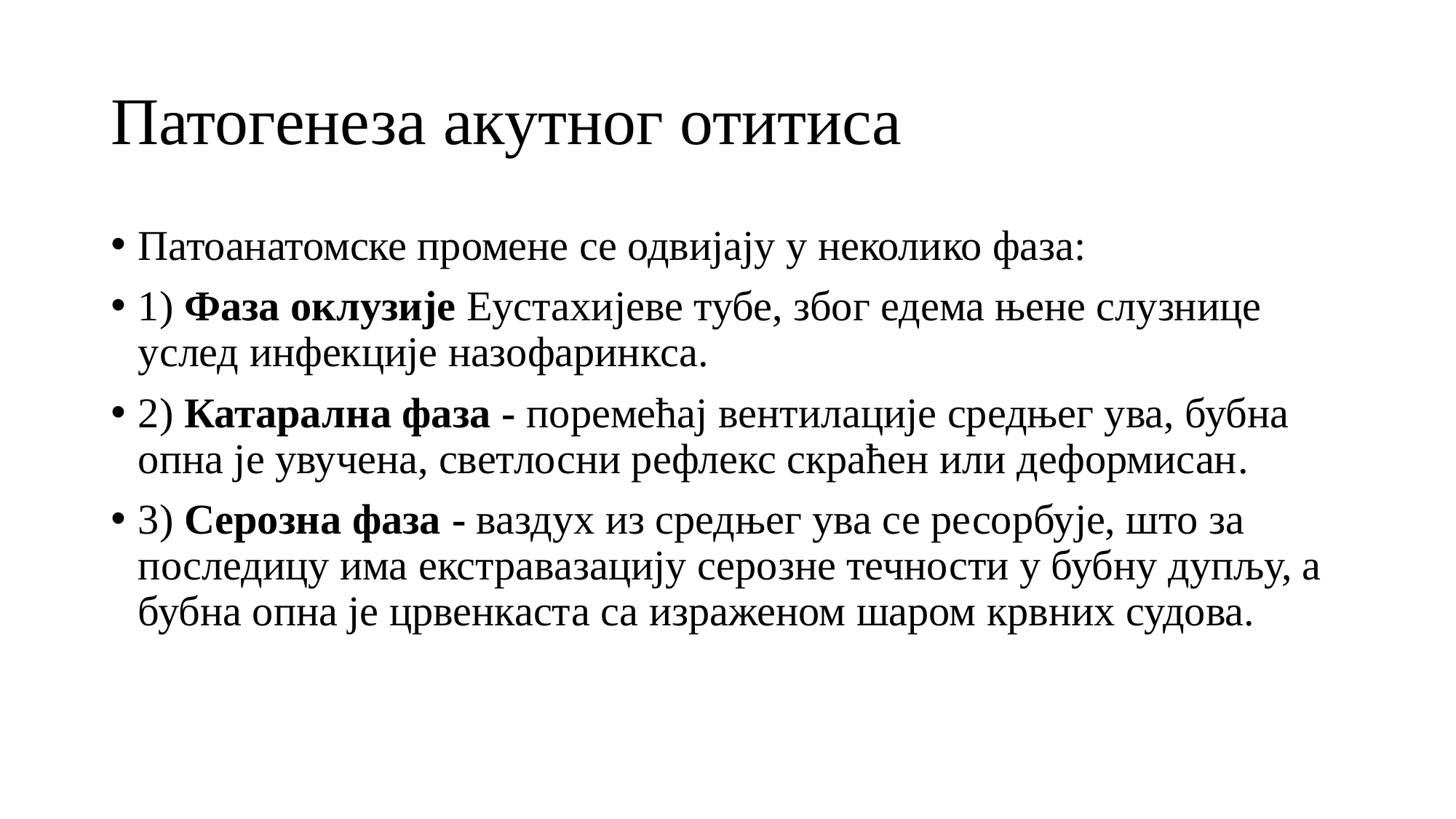

# Патогенеза акутног отитиса
Патоанатомске промене се одвијају у неколико фаза:
1) Фаза оклузије Еустахијеве тубе, због едема њене слузнице  услед инфекције назофаринкса.
2) Катарална фаза - поремећај вентилације средњег ува, бубна опна је увучена, светлосни рефлекс скраћен или деформисан.
3) Серозна фаза - ваздух из средњег ува се ресорбује, што за последицу има екстравазацију серозне течности у бубну дупљу, а бубна опна је црвенкаста са израженом шаром крвних судова.